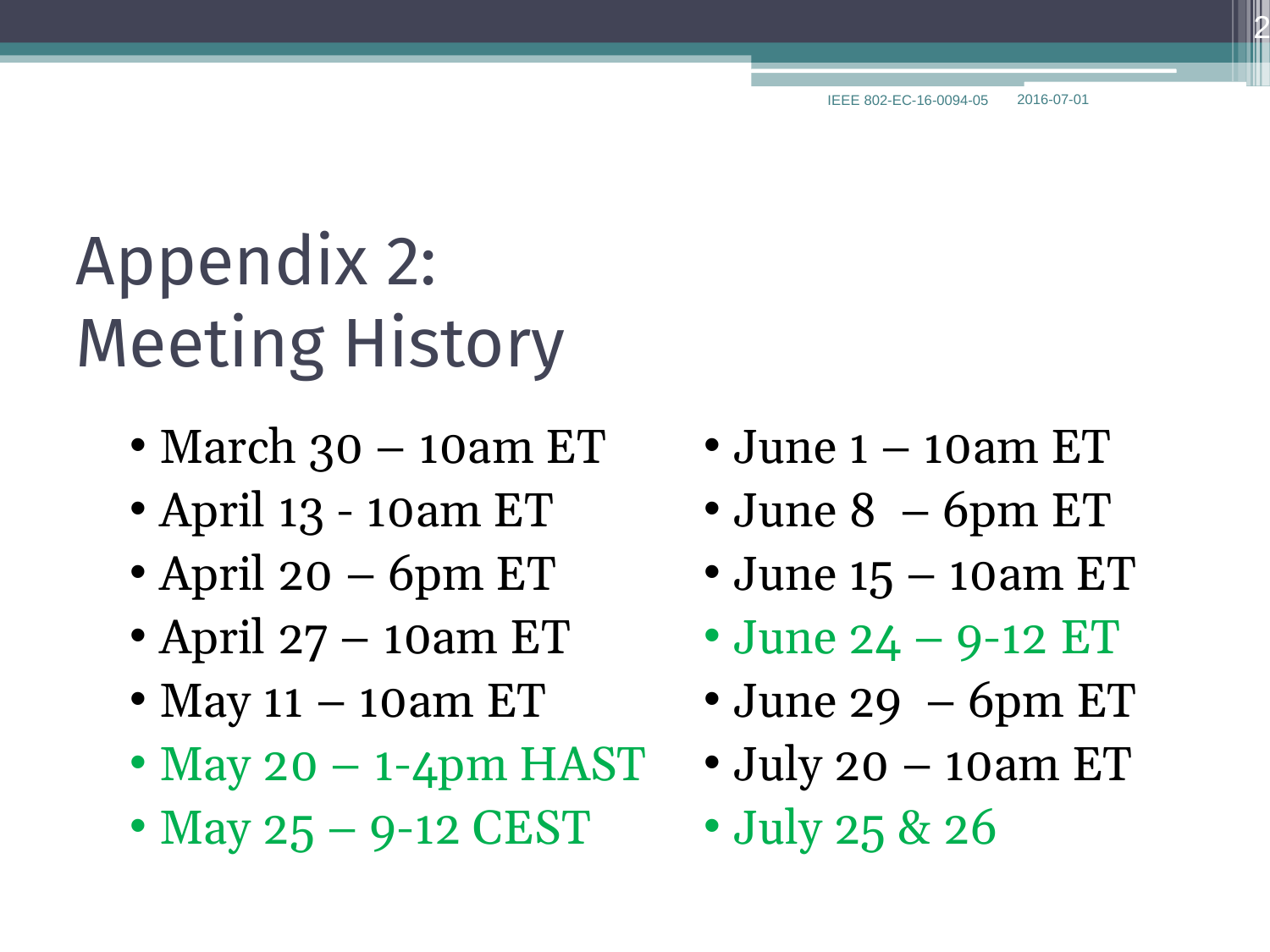

27
Appendix 2:
Meeting History
March 30 – 10am ET
April 13 - 10am ET
April 20 – 6pm ET
April 27 – 10am ET
May 11 – 10am ET
May 20 – 1-4pm HAST
May 25 – 9-12 CEST
June 1 – 10am ET
June 8  – 6pm ET
June 15 – 10am ET
June 24 – 9-12 ET
June 29  – 6pm ET
July 20 – 10am ET
July 25 & 26